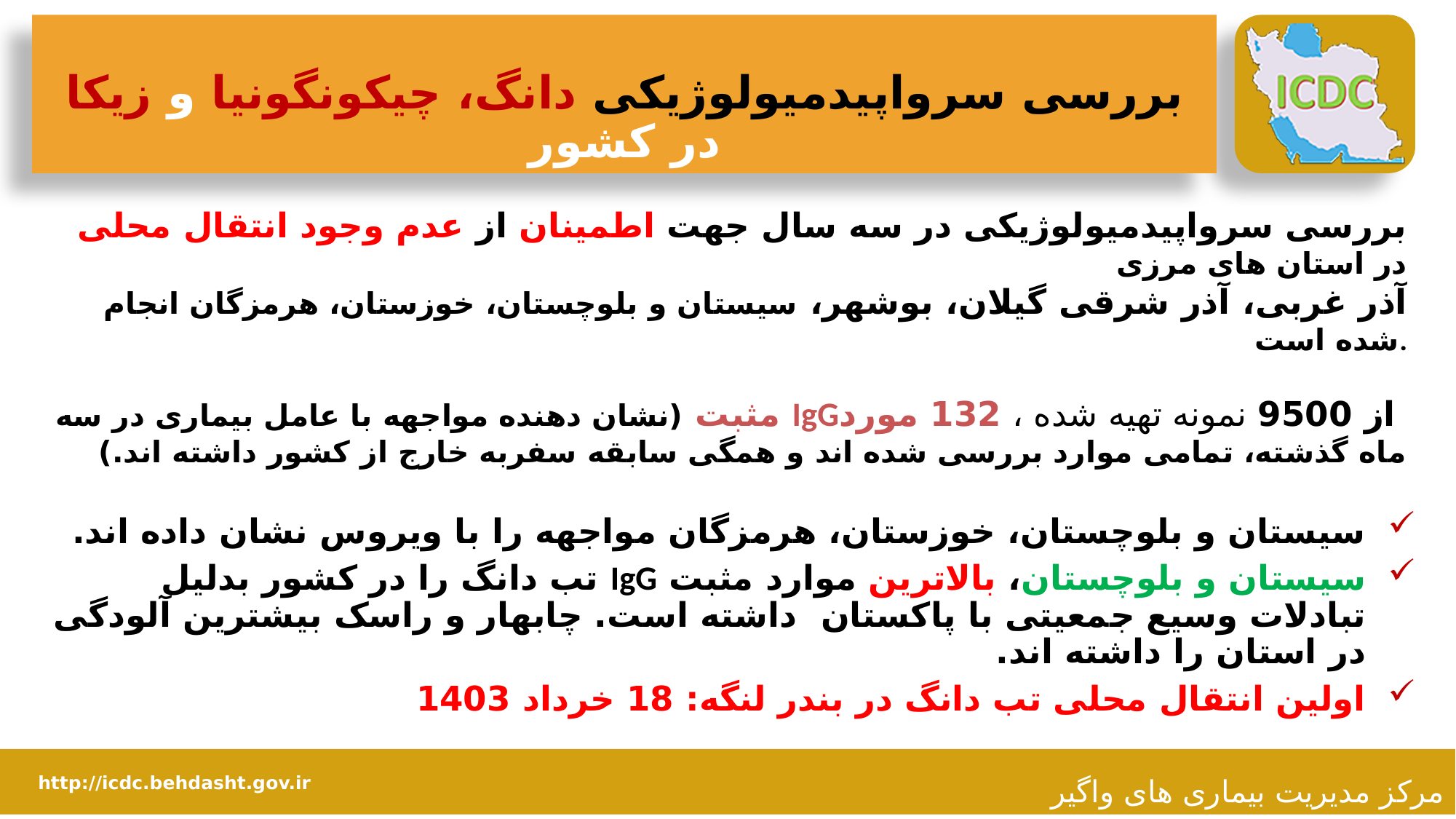

# بررسی سرواپیدمیولوژیکی دانگ، چیکونگونیا و زیکا در کشور
بررسی سرواپیدمیولوژیکی در سه سال جهت اطمینان از عدم وجود انتقال محلی در استان های مرزی
آذر غربی، آذر شرقی گیلان، بوشهر، سیستان و بلوچستان، خوزستان، هرمزگان انجام شده است.

 از 9500 نمونه تهیه شده ، 132 موردIgG مثبت (نشان دهنده مواجهه با عامل بیماری در سه ماه گذشته، تمامی موارد بررسی شده اند و همگی سابقه سفربه خارج از کشور داشته اند.)

سیستان و بلوچستان، خوزستان، هرمزگان مواجهه را با ویروس نشان داده اند.
سیستان و بلوچستان، بالاترین موارد مثبت IgG تب دانگ را در کشور بدلیل تبادلات وسیع جمعیتی با پاکستان  داشته است. چابهار و راسک بیشترین آلودگی در استان را داشته اند.
اولین انتقال محلی تب دانگ در بندر لنگه: 18 خرداد 1403